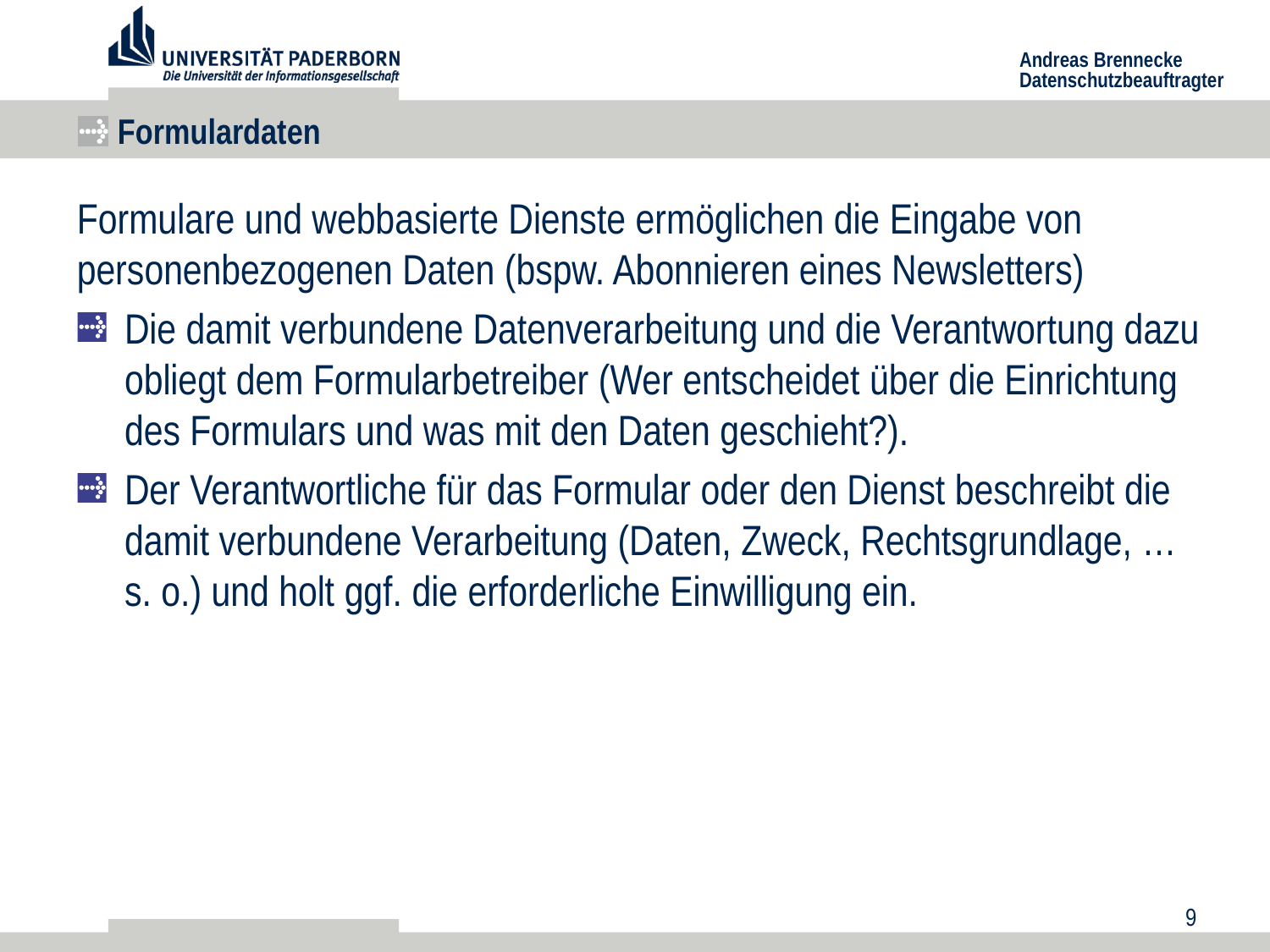

# Formulardaten
Formulare und webbasierte Dienste ermöglichen die Eingabe von personenbezogenen Daten (bspw. Abonnieren eines Newsletters)
Die damit verbundene Datenverarbeitung und die Verantwortung dazu obliegt dem Formularbetreiber (Wer entscheidet über die Einrichtung des Formulars und was mit den Daten geschieht?).
Der Verantwortliche für das Formular oder den Dienst beschreibt die damit verbundene Verarbeitung (Daten, Zweck, Rechtsgrundlage, … s. o.) und holt ggf. die erforderliche Einwilligung ein.

9